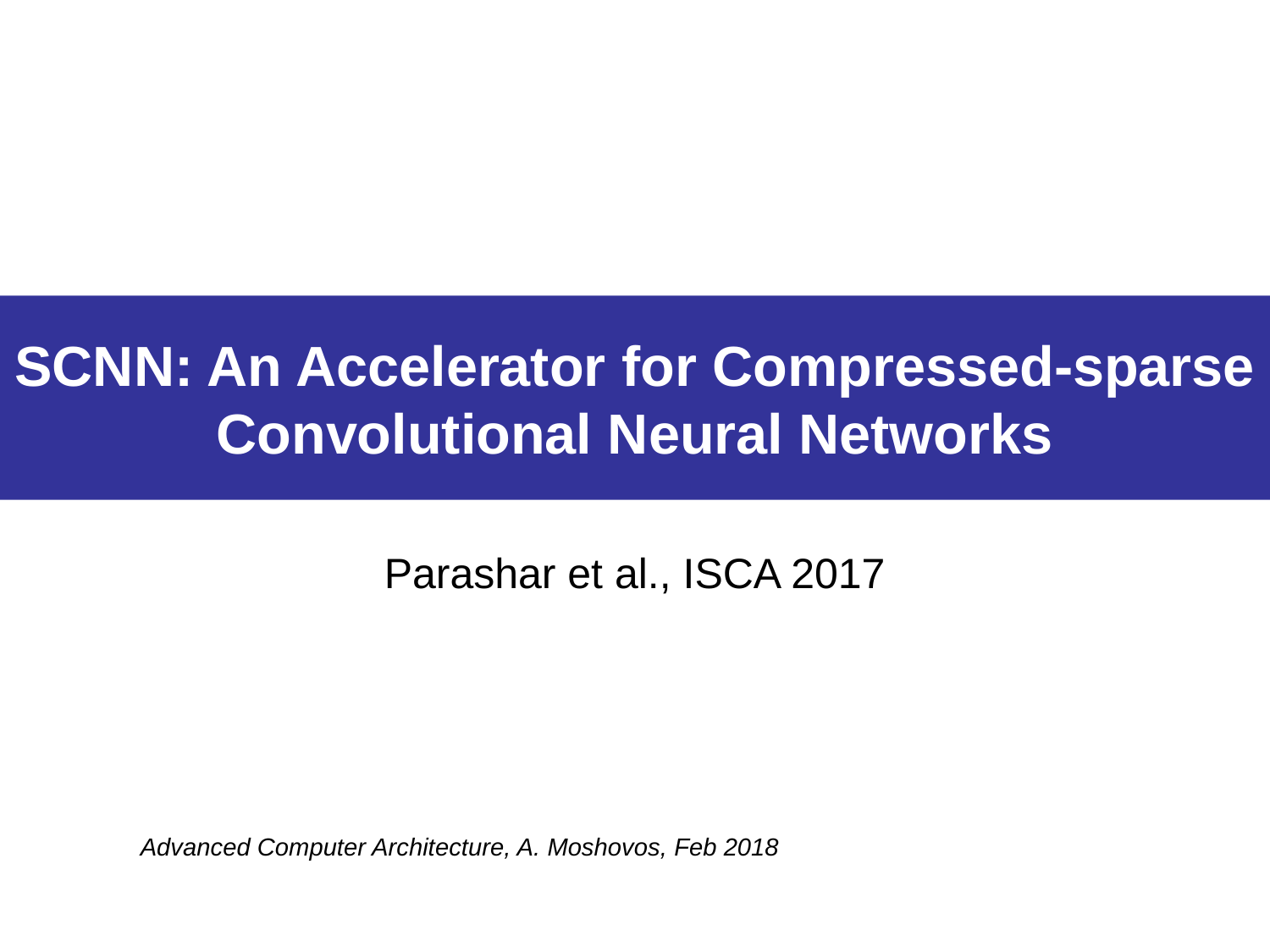

# SCNN: An Accelerator for Compressed-sparse Convolutional Neural Networks
Parashar et al., ISCA 2017
Advanced Computer Architecture, A. Moshovos, Feb 2018